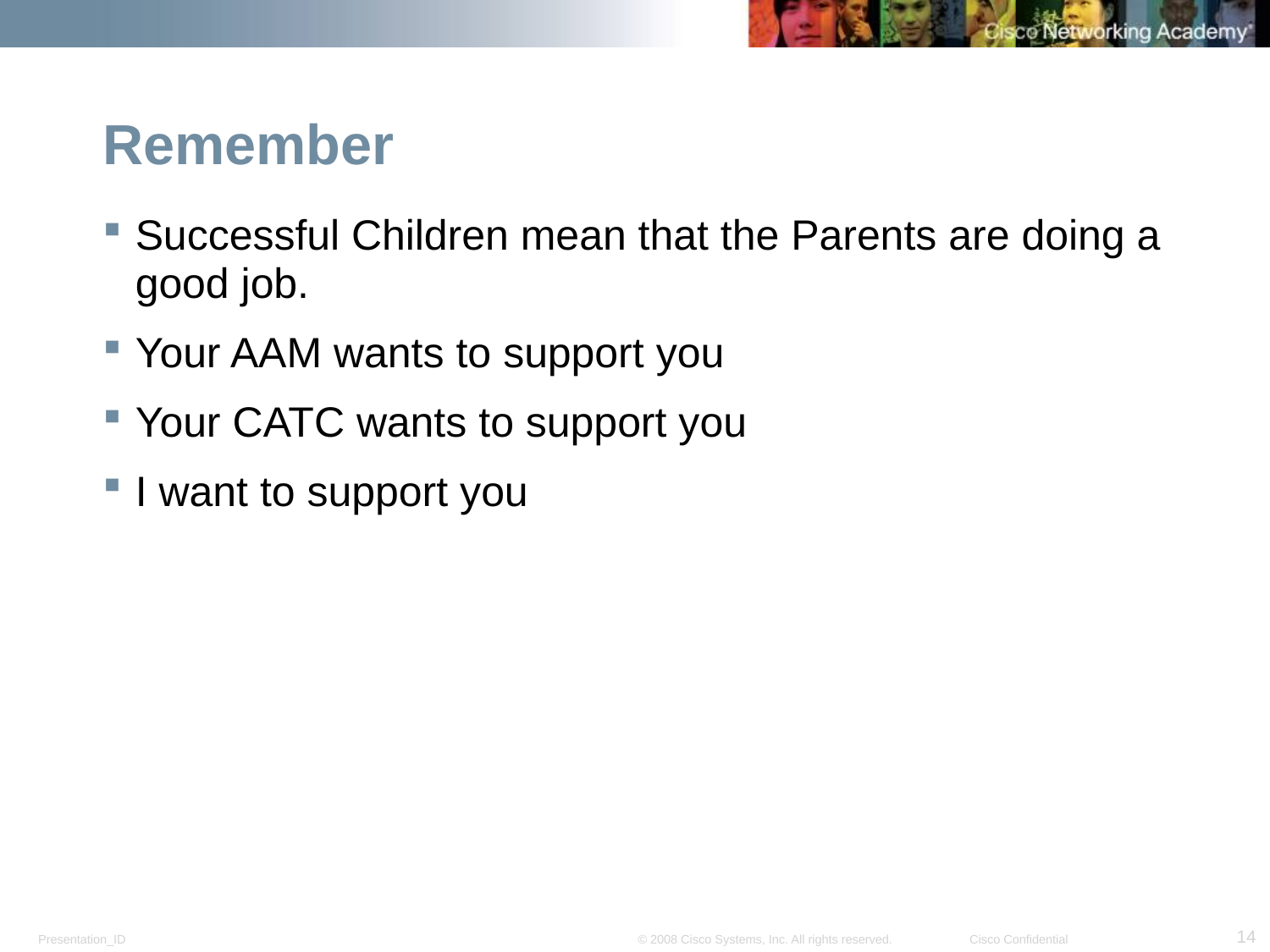

Remember
Successful Children mean that the Parents are doing a good job.
Your AAM wants to support you
Your CATC wants to support you
I want to support you